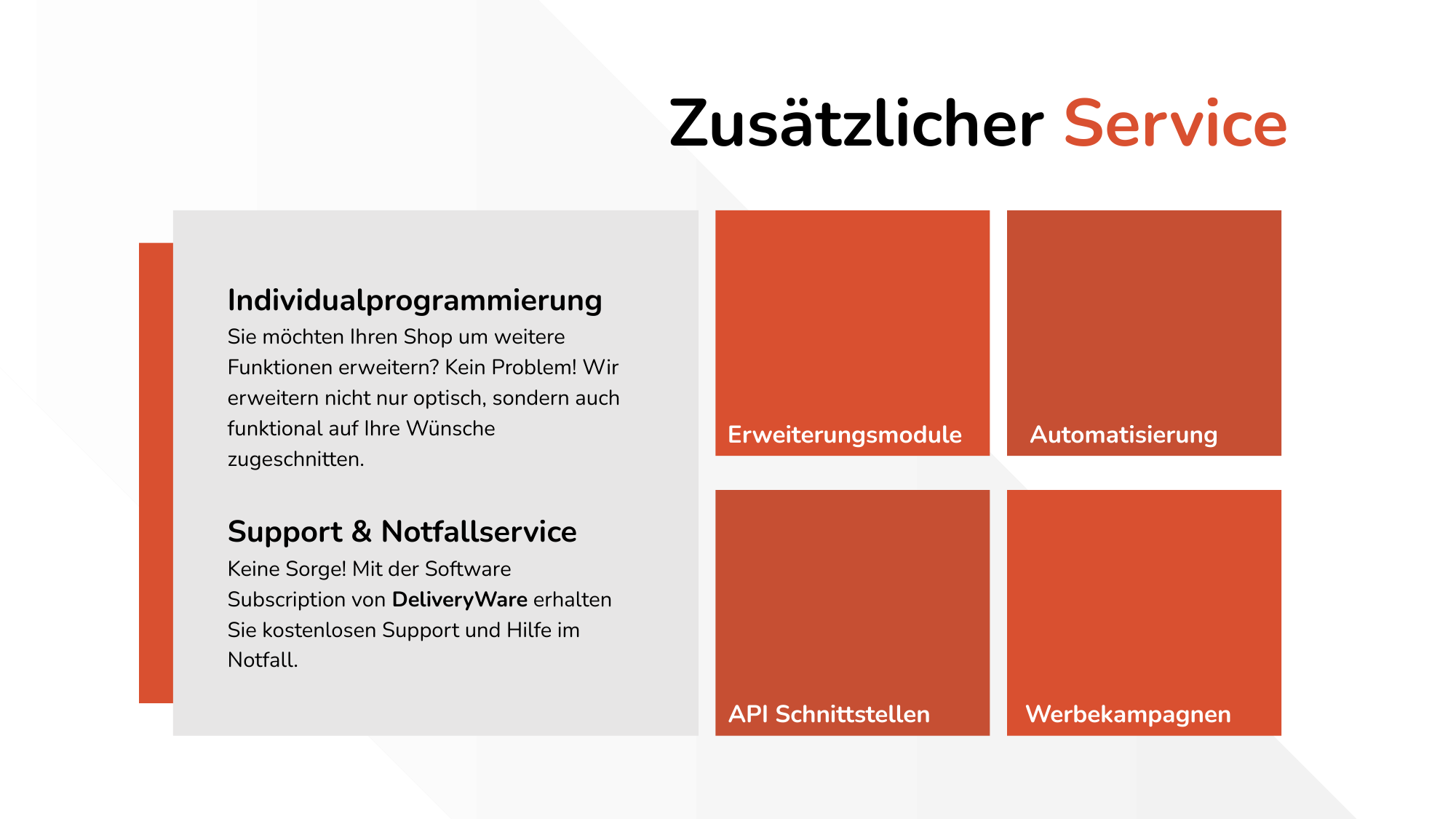

# Zusätzlicher Service

Individualprogrammierung
Sie möchten Ihren Shop um weitere Funktionen erweitern? Kein Problem! Wir erweitern nicht nur optisch, sondern auch funktional auf Ihre Wünsche zugeschnitten.
Erweiterungsmodule
Automatisierung

Support & Notfallservice
Keine Sorge! Mit der Software Subscription von DeliveryWare erhalten Sie kostenlosen Support und Hilfe im Notfall.
API Schnittstellen
Werbekampagnen